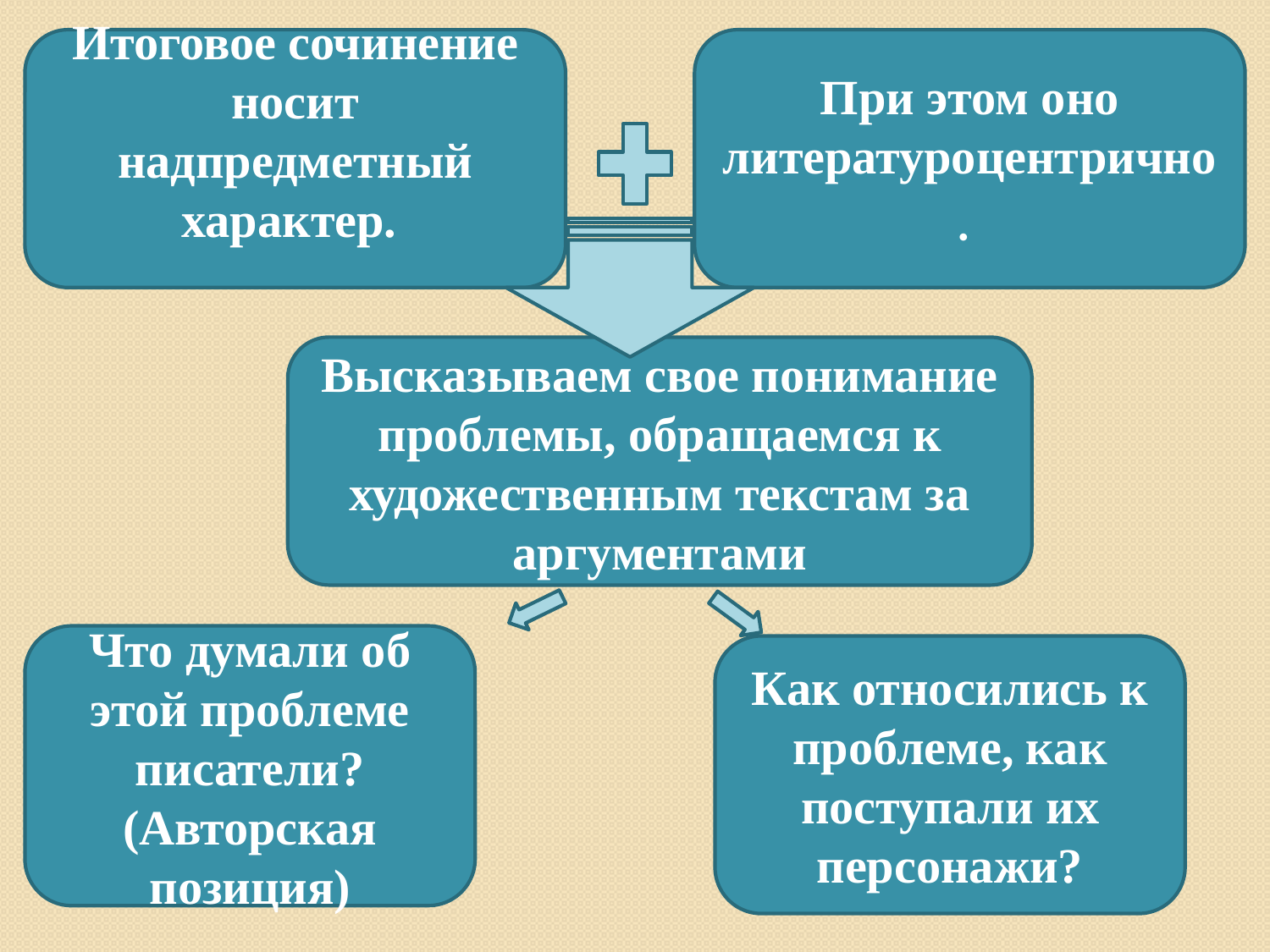

Итоговое сочинение носит надпредметный характер.

При этом оно литературоцентрично.

Высказываем свое понимание проблемы, обращаемся к художественным текстам за аргументами

Что думали об этой проблеме писатели?
(Авторская позиция)
Как относились к проблеме, как поступали их персонажи?